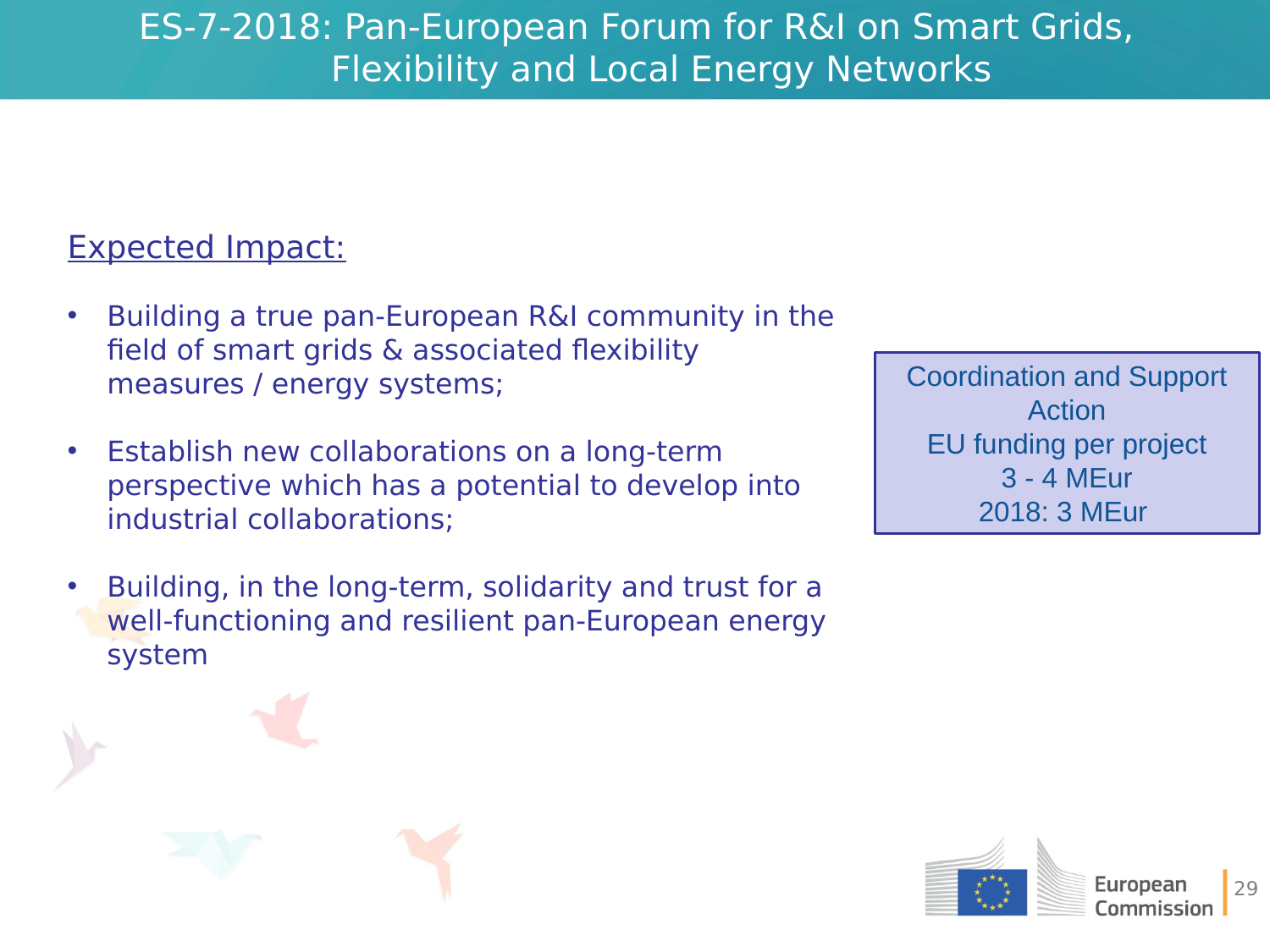

# ES-7-2018: Pan-European Forum for R&I on Smart Grids, Flexibility and Local Energy Networks
Expected Impact:

Building a true pan-European R&I community in the field of smart grids & associated flexibility measures / energy systems;

Establish new collaborations on a long-term perspective which has a potential to develop into industrial collaborations;

Building, in the long-term, solidarity and trust for a well-functioning and resilient pan-European energy system

Coordination and Support Action
EU funding per project
3 - 4 MEur
2018: 3 MEur